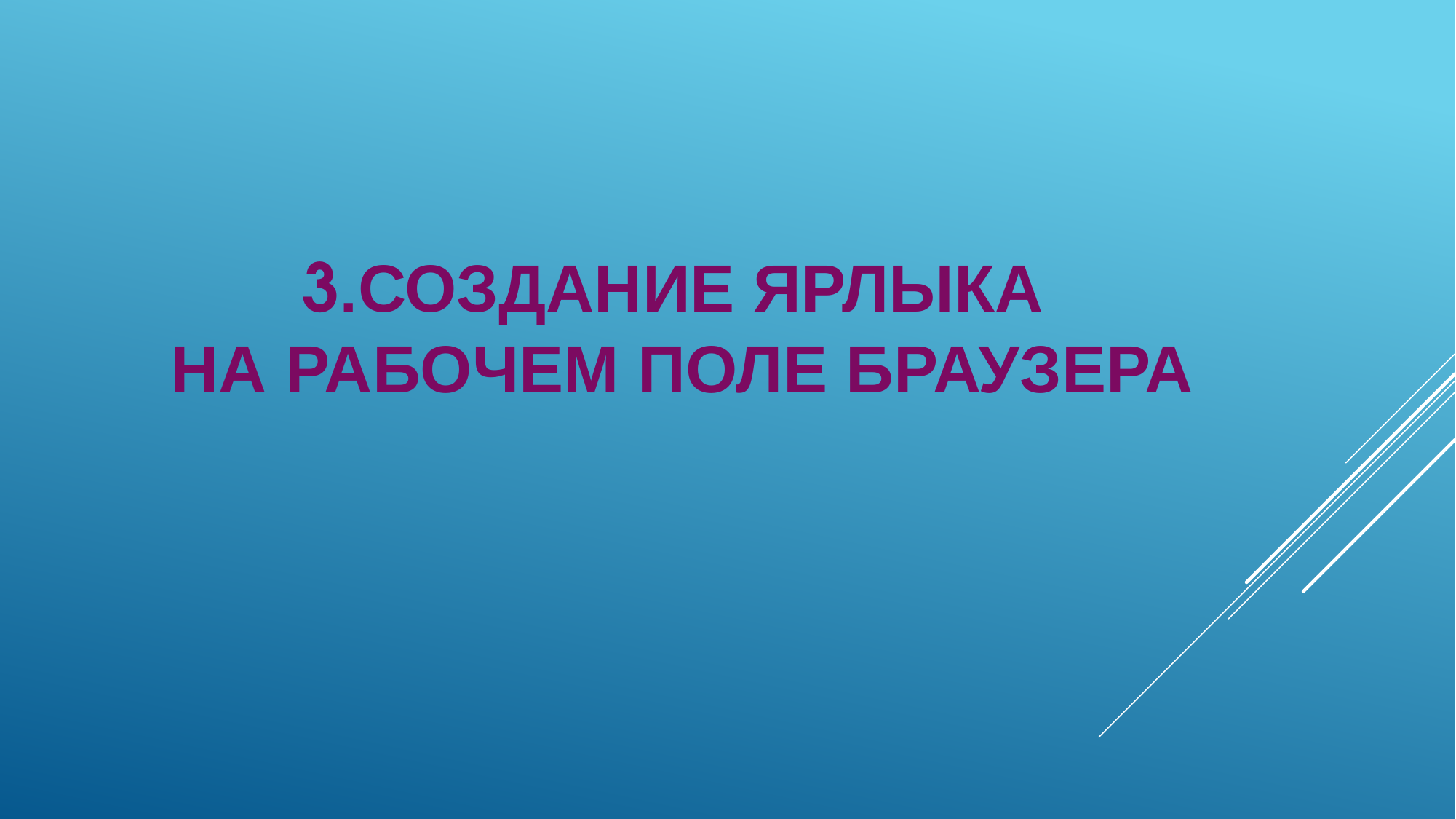

# 3.СОЗДАНИЕ ЯРЛЫКА НА РАБОЧЕМ ПОЛЕ БРАУЗЕРА